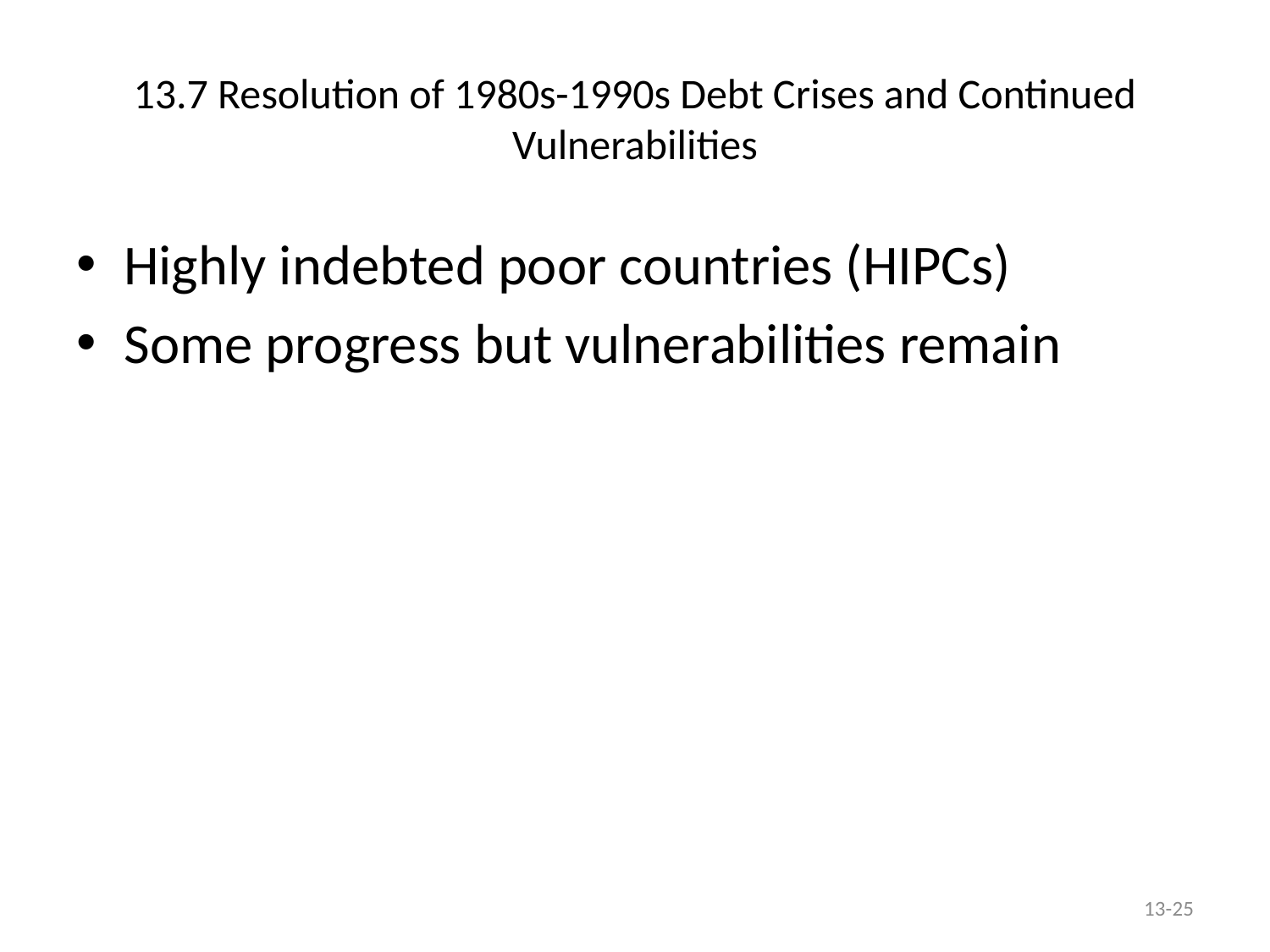

# 13.7 Resolution of 1980s-1990s Debt Crises and Continued Vulnerabilities
Highly indebted poor countries (HIPCs)
Some progress but vulnerabilities remain
13-25